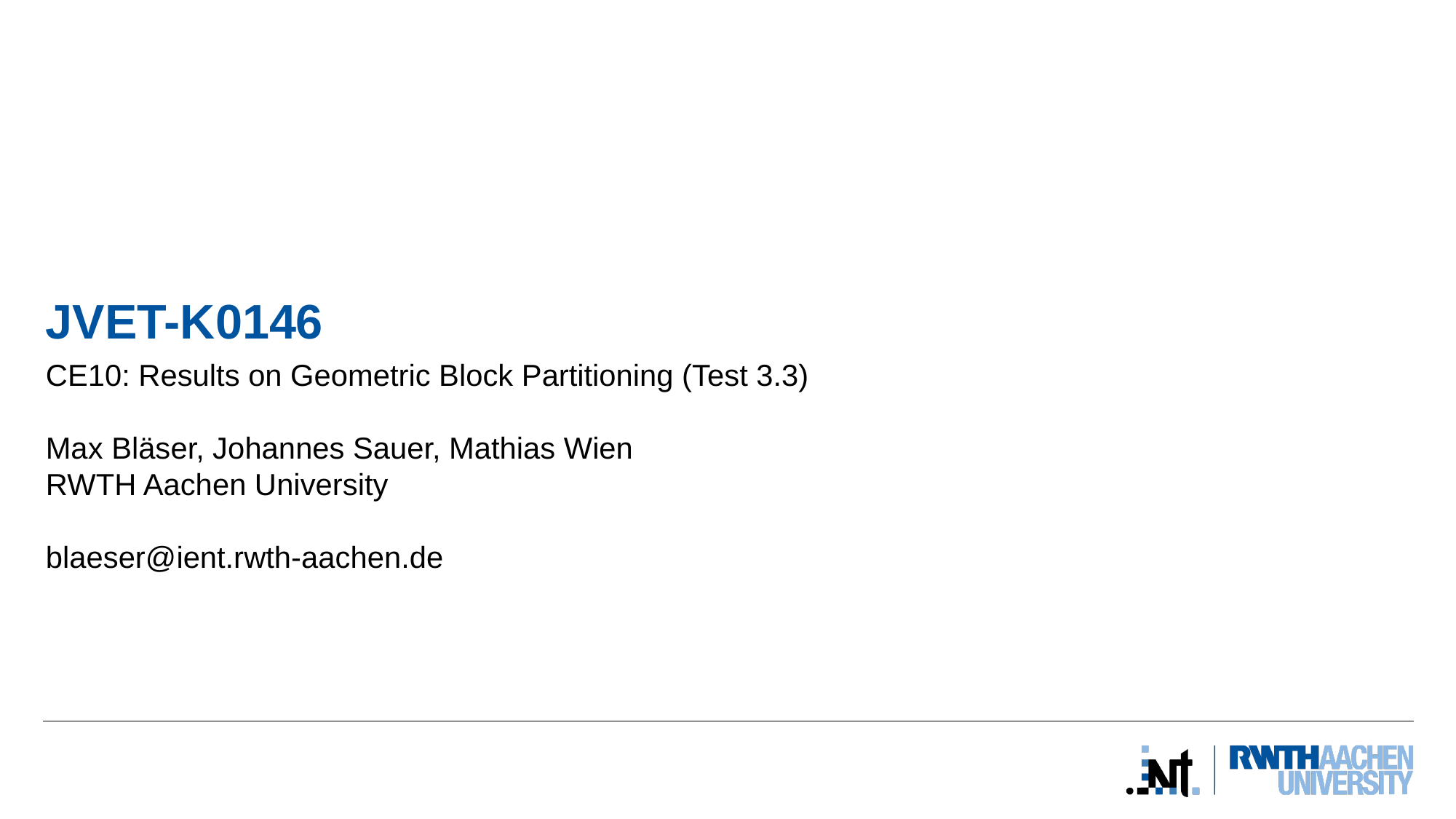

# JVET-K0146
CE10: Results on Geometric Block Partitioning (Test 3.3)

Max Bläser, Johannes Sauer, Mathias Wien
RWTH Aachen University

blaeser@ient.rwth-aachen.de